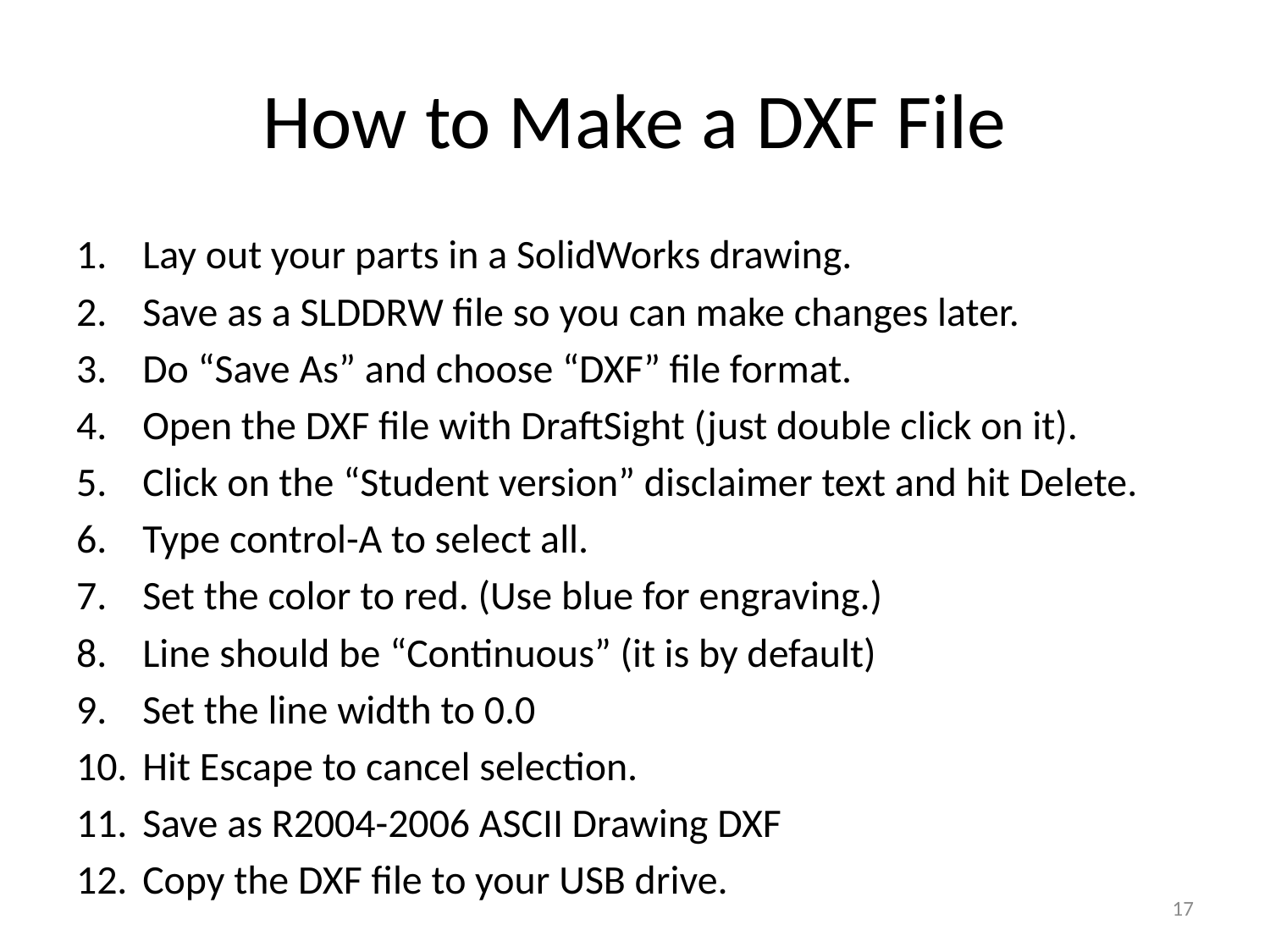

# How to Make a DXF File
Lay out your parts in a SolidWorks drawing.
Save as a SLDDRW file so you can make changes later.
Do “Save As” and choose “DXF” file format.
Open the DXF file with DraftSight (just double click on it).
Click on the “Student version” disclaimer text and hit Delete.
Type control-A to select all.
Set the color to red. (Use blue for engraving.)
Line should be “Continuous” (it is by default)
Set the line width to 0.0
Hit Escape to cancel selection.
Save as R2004-2006 ASCII Drawing DXF
Copy the DXF file to your USB drive.
17